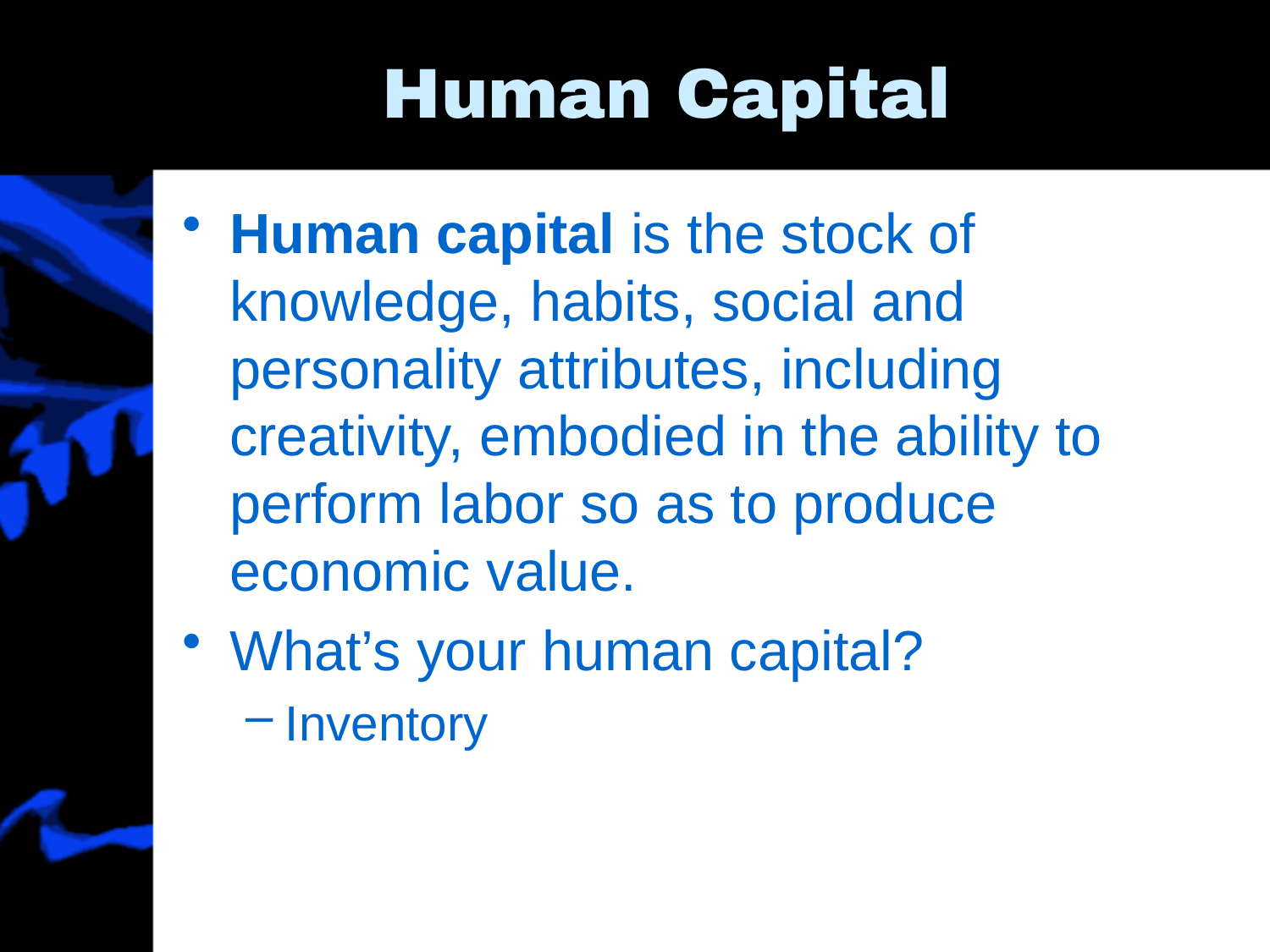

# Human Capital
Human capital is the stock of knowledge, habits, social and personality attributes, including creativity, embodied in the ability to perform labor so as to produce economic value.
What’s your human capital?
Inventory